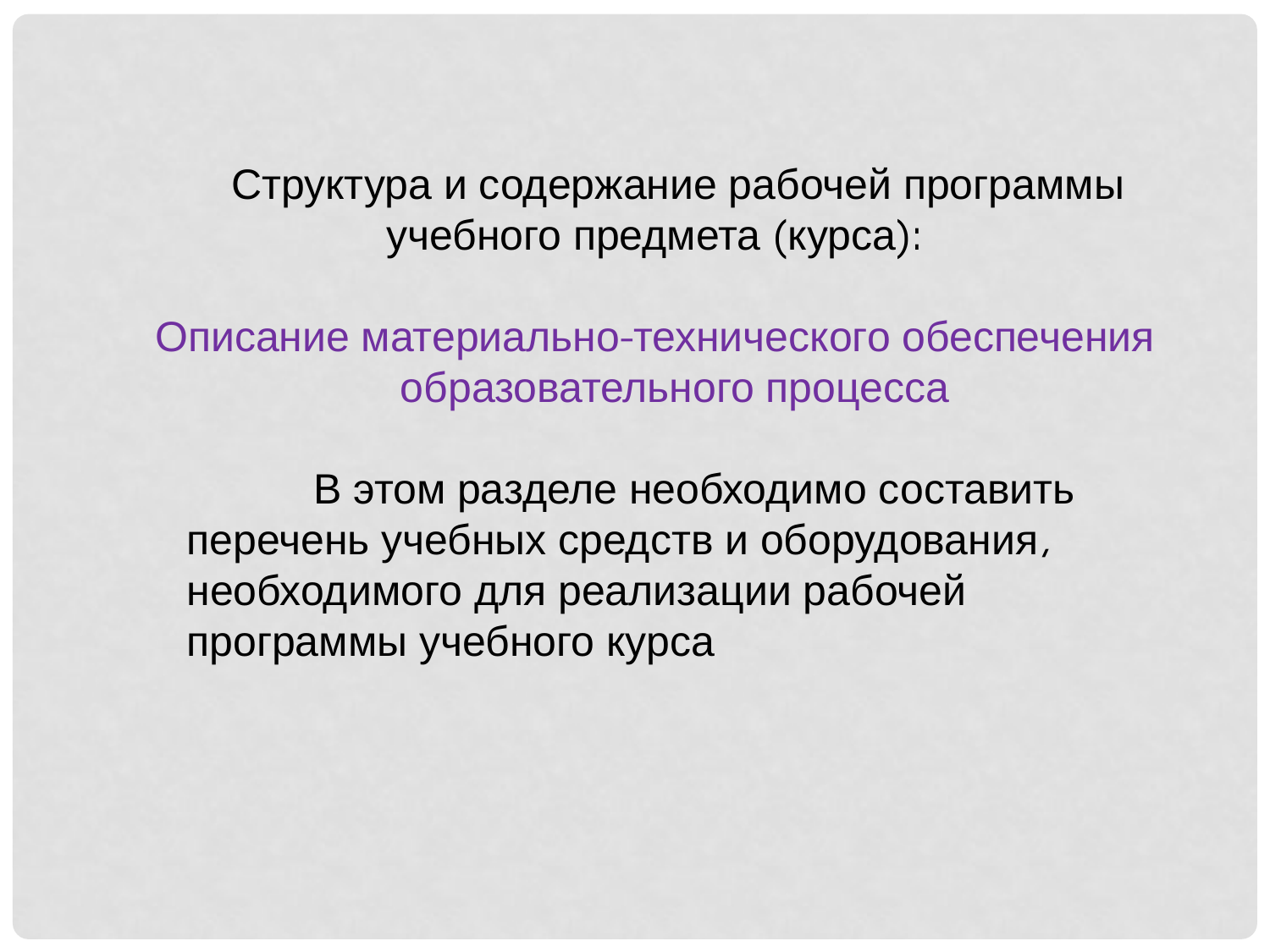

Структура и содержание рабочей программы учебного предмета (курса):

Описание материально-технического обеспечения образовательного процесса

		В этом разделе необходимо составить перечень учебных средств и оборудования, необходимого для реализации рабочей программы учебного курса